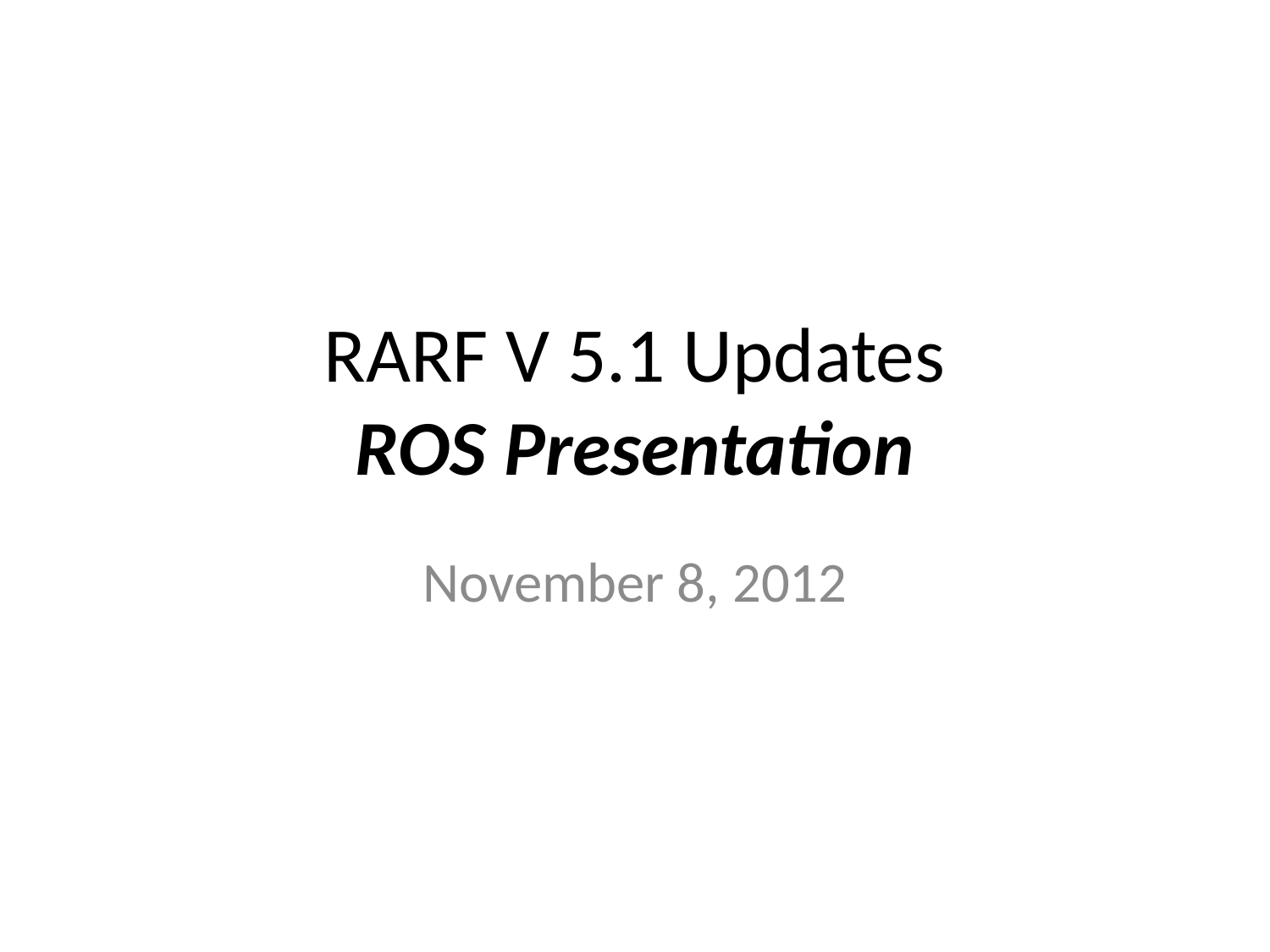

# RARF V 5.1 Updates ROS Presentation
November 8, 2012